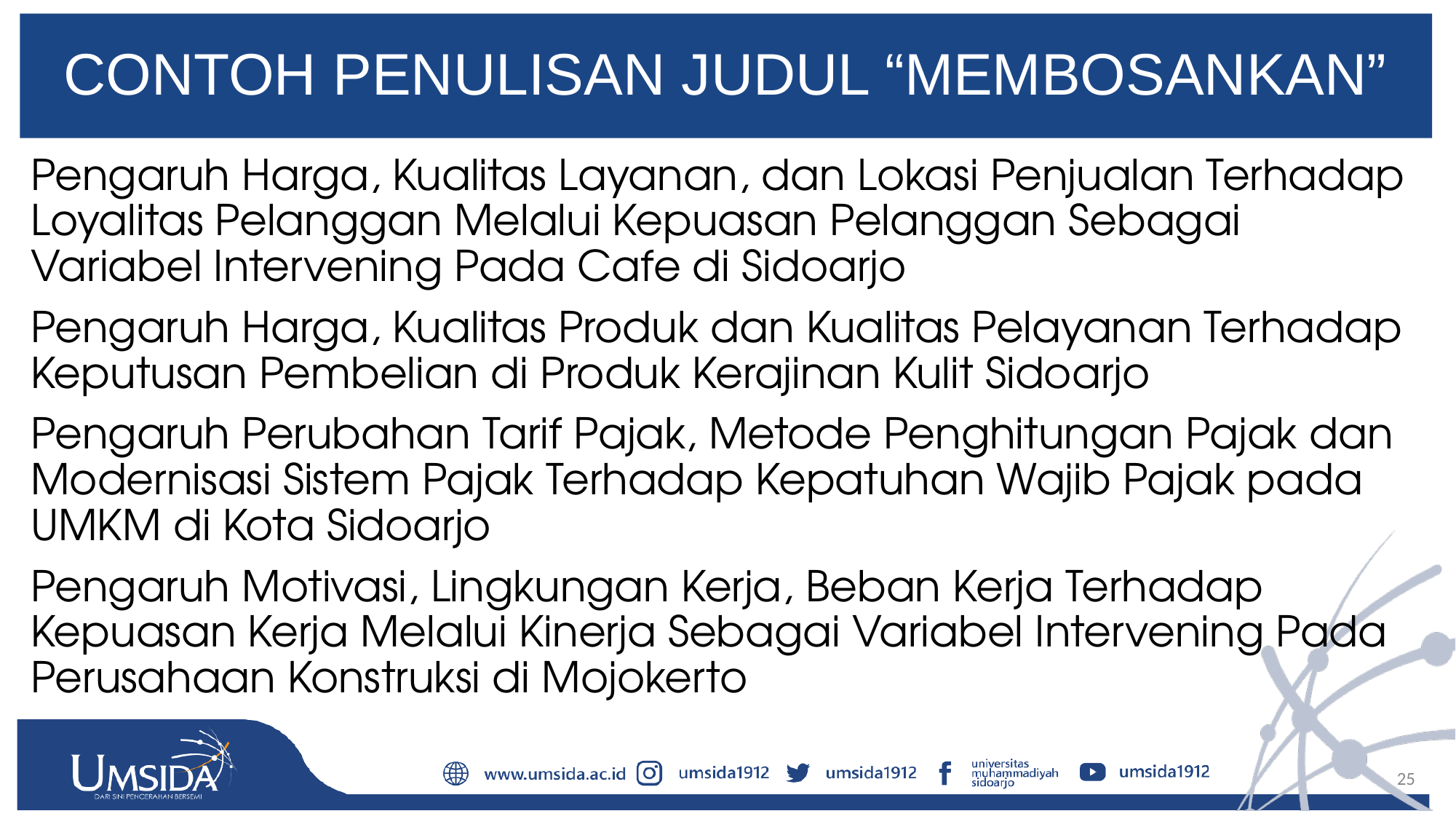

# CONTOH PENULISAN JUDUL “MEMBOSANKAN”
Pengaruh Harga, Kualitas Layanan, dan Lokasi Penjualan Terhadap Loyalitas Pelanggan Melalui Kepuasan Pelanggan Sebagai Variabel Intervening Pada Cafe di Sidoarjo
Pengaruh Harga, Kualitas Produk dan Kualitas Pelayanan Terhadap Keputusan Pembelian di Produk Kerajinan Kulit Sidoarjo
Pengaruh Perubahan Tarif Pajak, Metode Penghitungan Pajak dan Modernisasi Sistem Pajak Terhadap Kepatuhan Wajib Pajak pada UMKM di Kota Sidoarjo
Pengaruh Motivasi, Lingkungan Kerja, Beban Kerja Terhadap Kepuasan Kerja Melalui Kinerja Sebagai Variabel Intervening Pada Perusahaan Konstruksi di Mojokerto